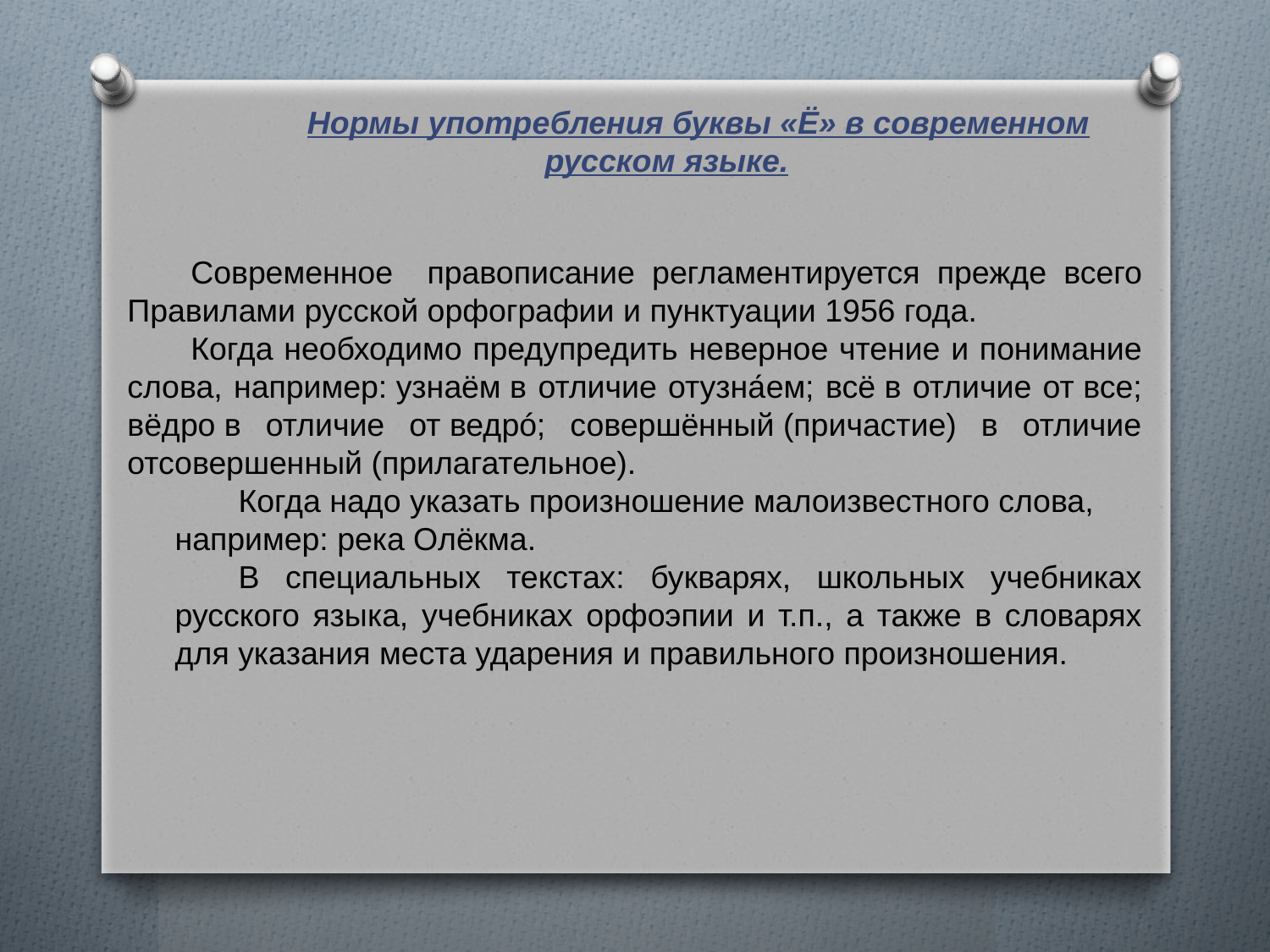

Нормы употребления буквы «Ё» в современном русском языке.

Современное  правописание регламентируется прежде всего Правилами русской орфографии и пунктуации 1956 года.
Когда необходимо предупредить неверное чтение и понимание слова, например: узнаём в отличие отузна́ем; всё в отличие от все; вёдро в отличие от ведрó; совершённый (причастие) в отличие отсовершенный (прилагательное).
Когда надо указать произношение малоизвестного слова, например: река Олёкма.
В специальных текстах: букварях, школьных учебниках русского языка, учебниках орфоэпии и т.п., а также в словарях для указания места ударения и правильного произношения.